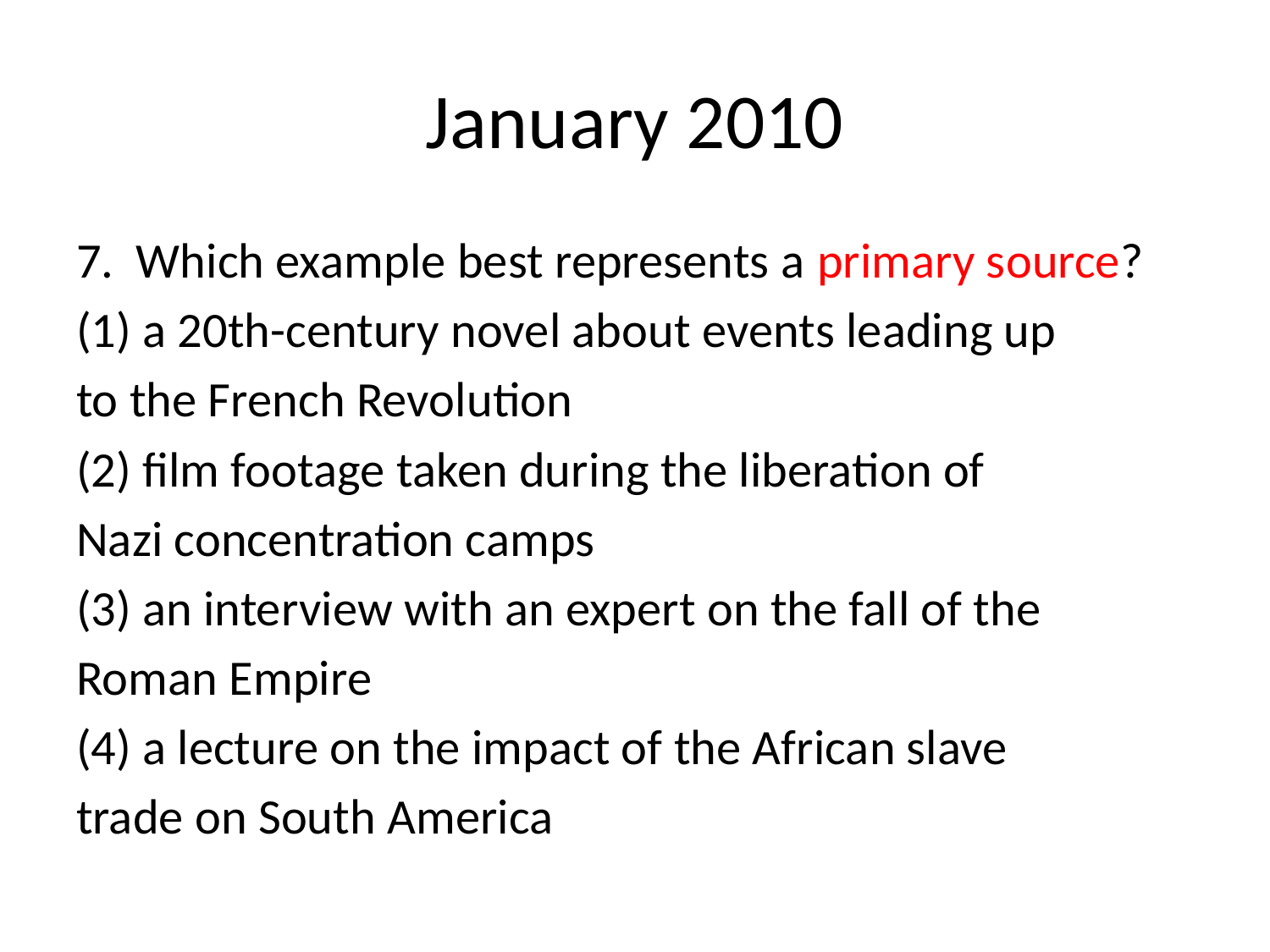

# January 2010
7.  Which example best represents a primary source?
(1) a 20th-century novel about events leading up
to the French Revolution
(2) film footage taken during the liberation of
Nazi concentration camps
(3) an interview with an expert on the fall of the
Roman Empire
(4) a lecture on the impact of the African slave
trade on South America